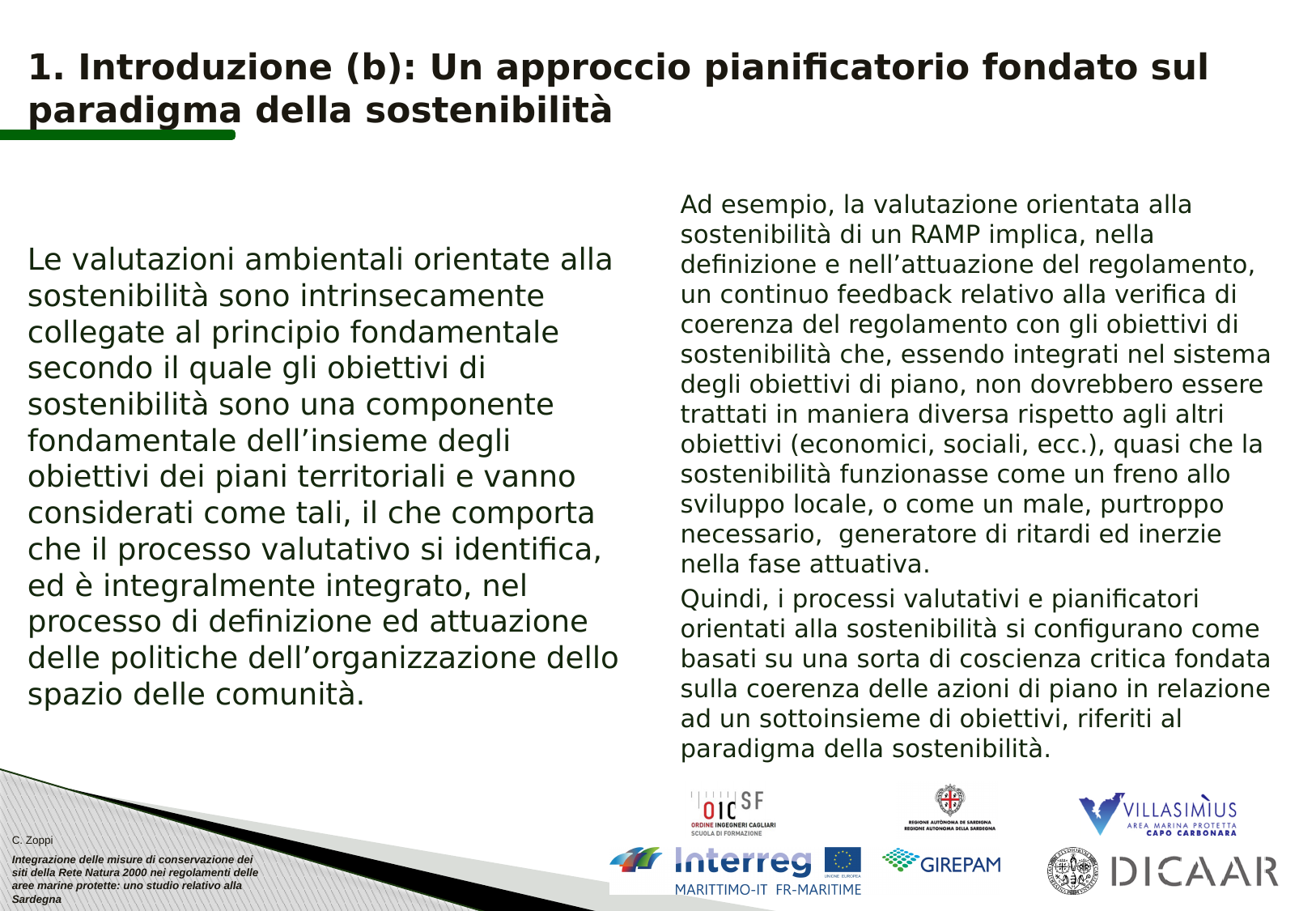

# 1. Introduzione (b): Un approccio pianificatorio fondato sul paradigma della sostenibilità

Ad esempio, la valutazione orientata alla sostenibilità di un RAMP implica, nella definizione e nell’attuazione del regolamento, un continuo feedback relativo alla verifica di coerenza del regolamento con gli obiettivi di sostenibilità che, essendo integrati nel sistema degli obiettivi di piano, non dovrebbero essere trattati in maniera diversa rispetto agli altri obiettivi (economici, sociali, ecc.), quasi che la sostenibilità funzionasse come un freno allo sviluppo locale, o come un male, purtroppo necessario,  generatore di ritardi ed inerzie nella fase attuativa.
Quindi, i processi valutativi e pianificatori orientati alla sostenibilità si configurano come basati su una sorta di coscienza critica fondata sulla coerenza delle azioni di piano in relazione ad un sottoinsieme di obiettivi, riferiti al paradigma della sostenibilità.
Le valutazioni ambientali orientate alla sostenibilità sono intrinsecamente collegate al principio fondamentale secondo il quale gli obiettivi di sostenibilità sono una componente fondamentale dell’insieme degli obiettivi dei piani territoriali e vanno considerati come tali, il che comporta che il processo valutativo si identifica, ed è integralmente integrato, nel processo di definizione ed attuazione delle politiche dell’organizzazione dello spazio delle comunità.